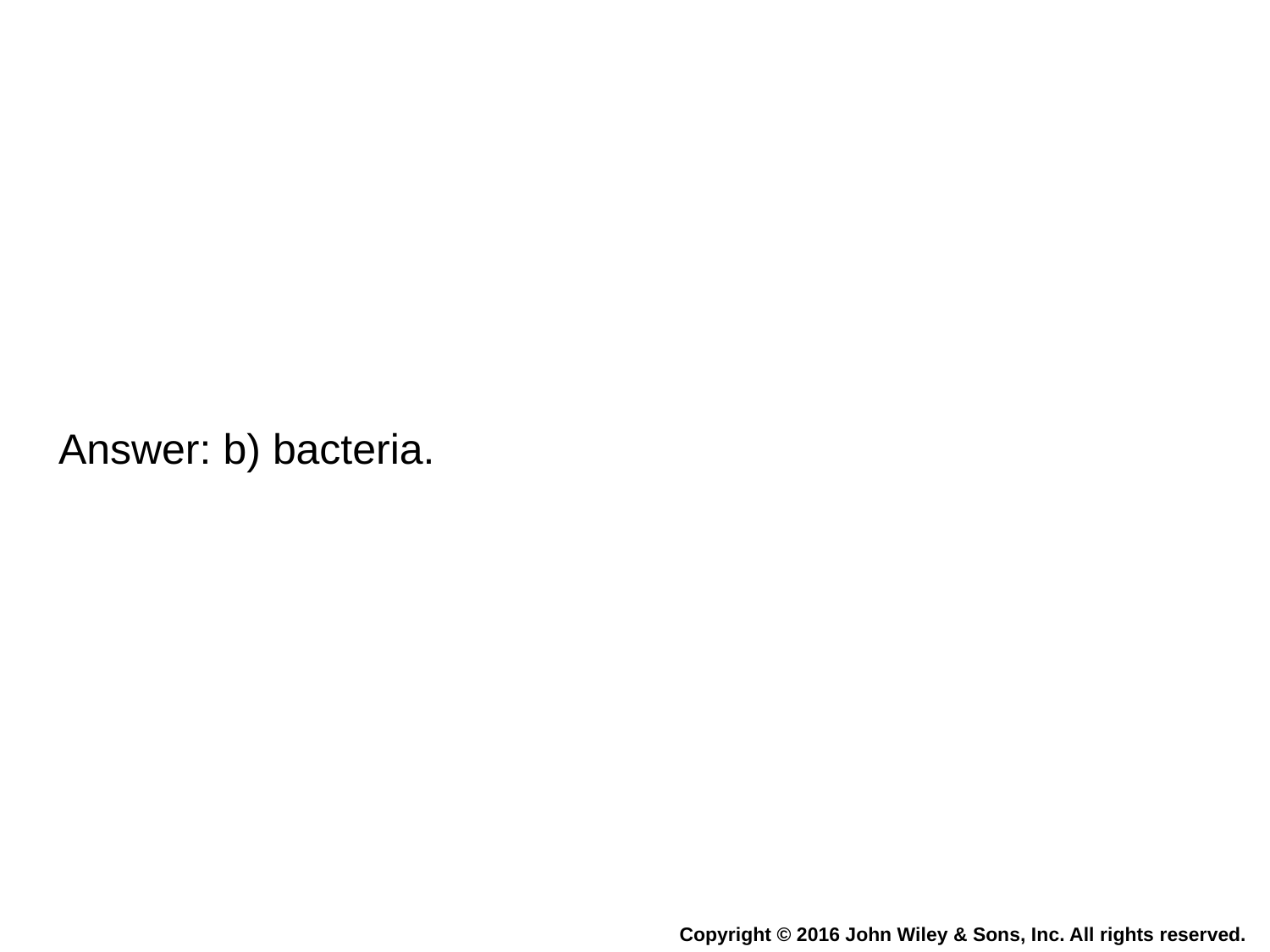

Answer: b) bacteria.

Copyright © 2016 John Wiley & Sons, Inc. All rights reserved.